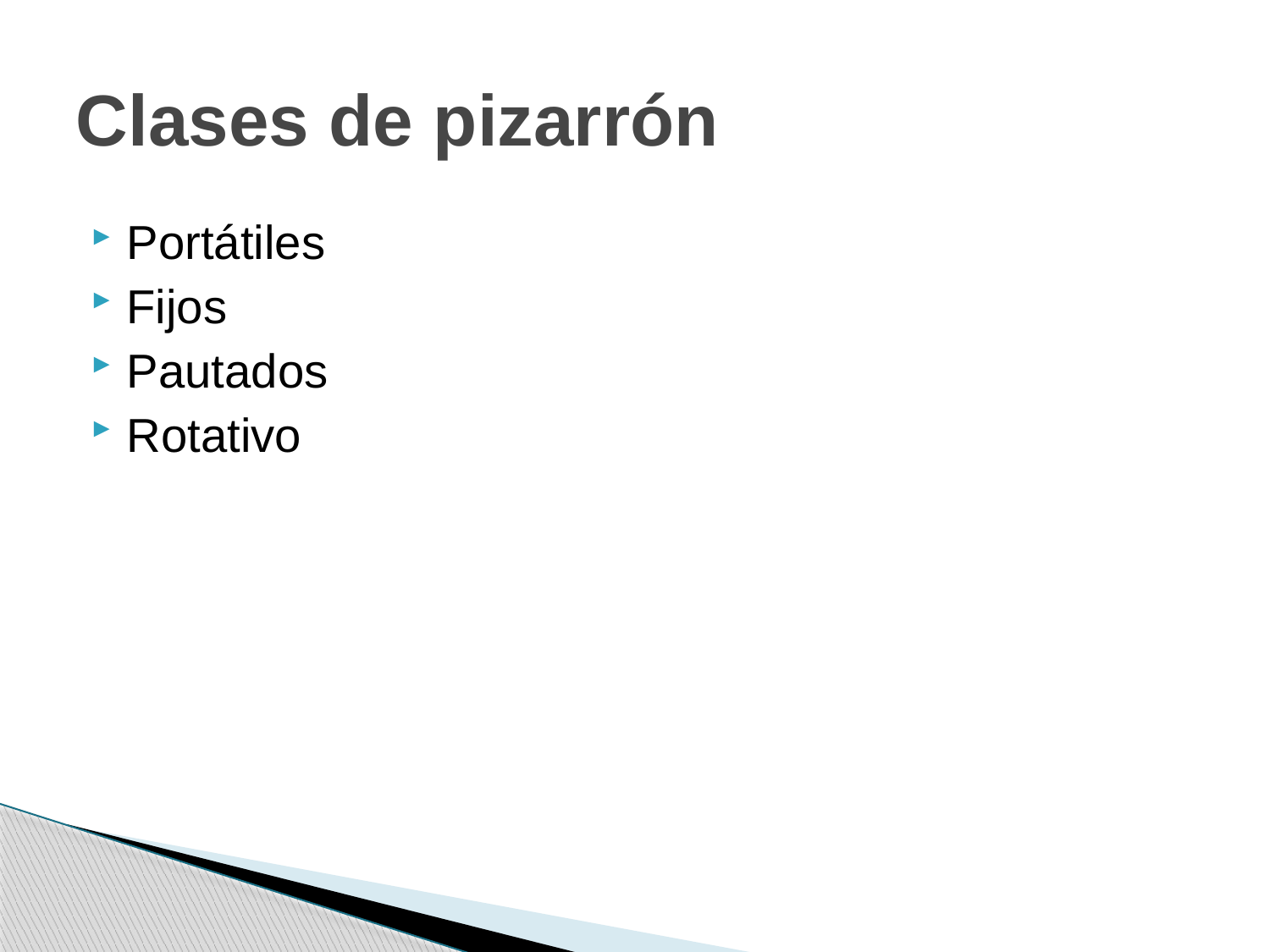

# Clases de pizarrón
Portátiles
Fijos
Pautados
Rotativo